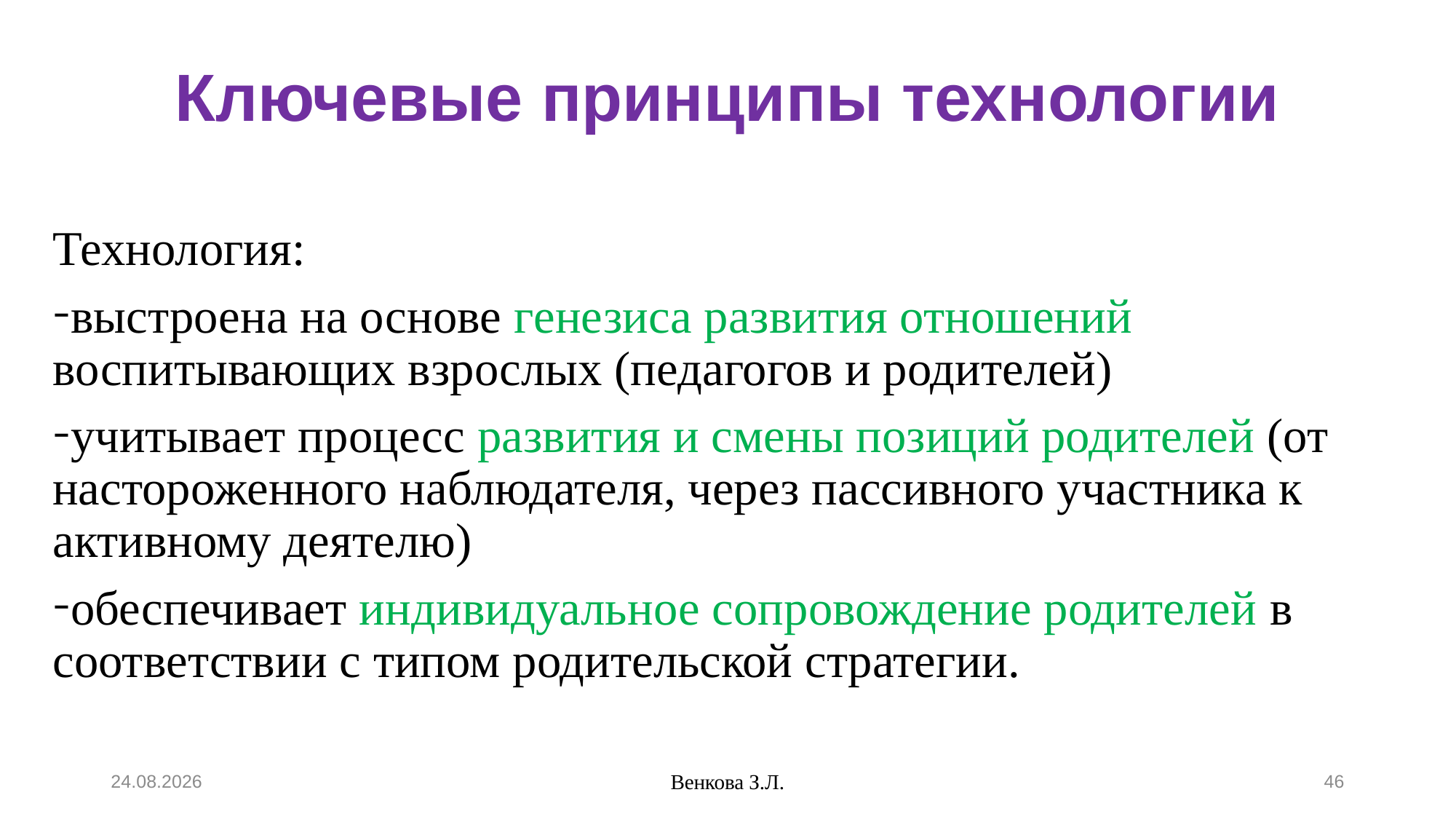

# Ключевые принципы технологии
Технология:
выстроена на основе генезиса развития отношений воспитывающих взрослых (педагогов и родителей)
учитывает процесс развития и смены позиций родителей (от настороженного наблюдателя, через пассивного участника к активному деятелю)
обеспечивает индивидуальное сопровождение родителей в соответствии с типом родительской стратегии.

24.08.2026
Венкова З.Л.
46